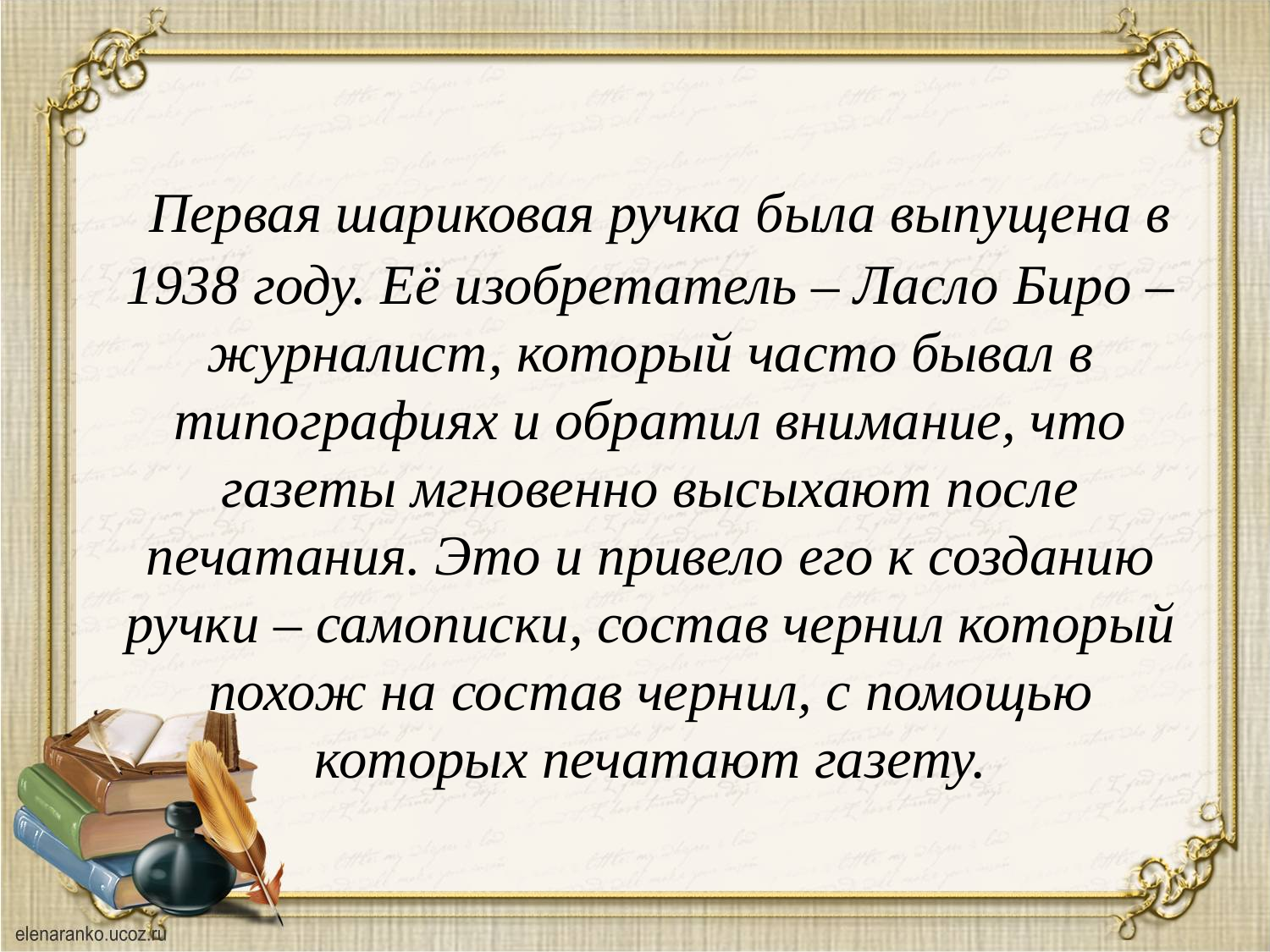

# Первая шариковая ручка была выпущена в 1938 году. Её изобретатель – Ласло Биро – журналист, который часто бывал в типографиях и обратил внимание, что газеты мгновенно высыхают после печатания. Это и привело его к созданию ручки – самописки, состав чернил который похож на состав чернил, с помощью которых печатают газету.